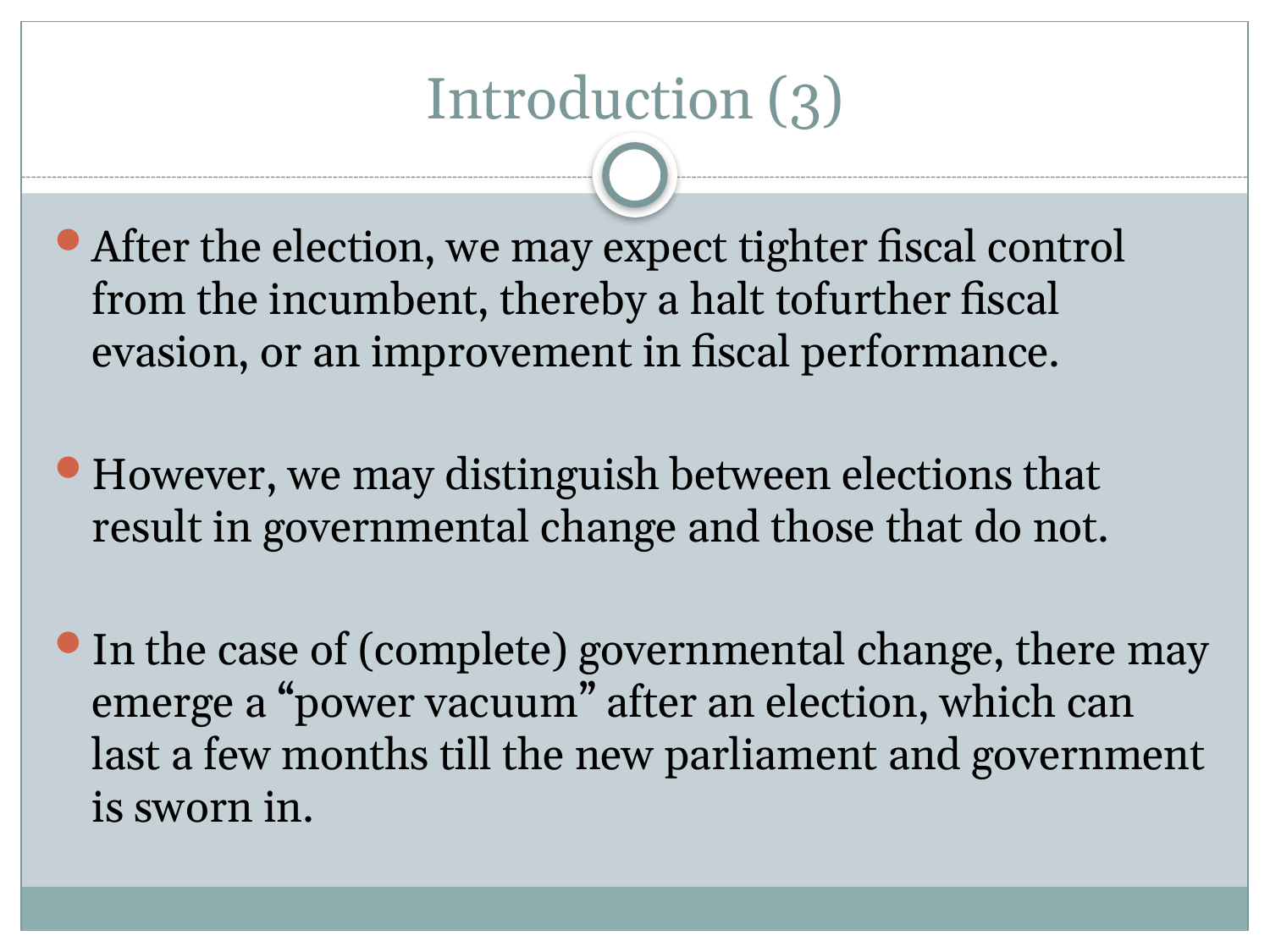

# Introduction (3)
After the election, we may expect tighter fiscal control from the incumbent, thereby a halt tofurther fiscal evasion, or an improvement in fiscal performance.

However, we may distinguish between elections that result in governmental change and those that do not.

In the case of (complete) governmental change, there may emerge a “power vacuum” after an election, which can last a few months till the new parliament and government is sworn in.